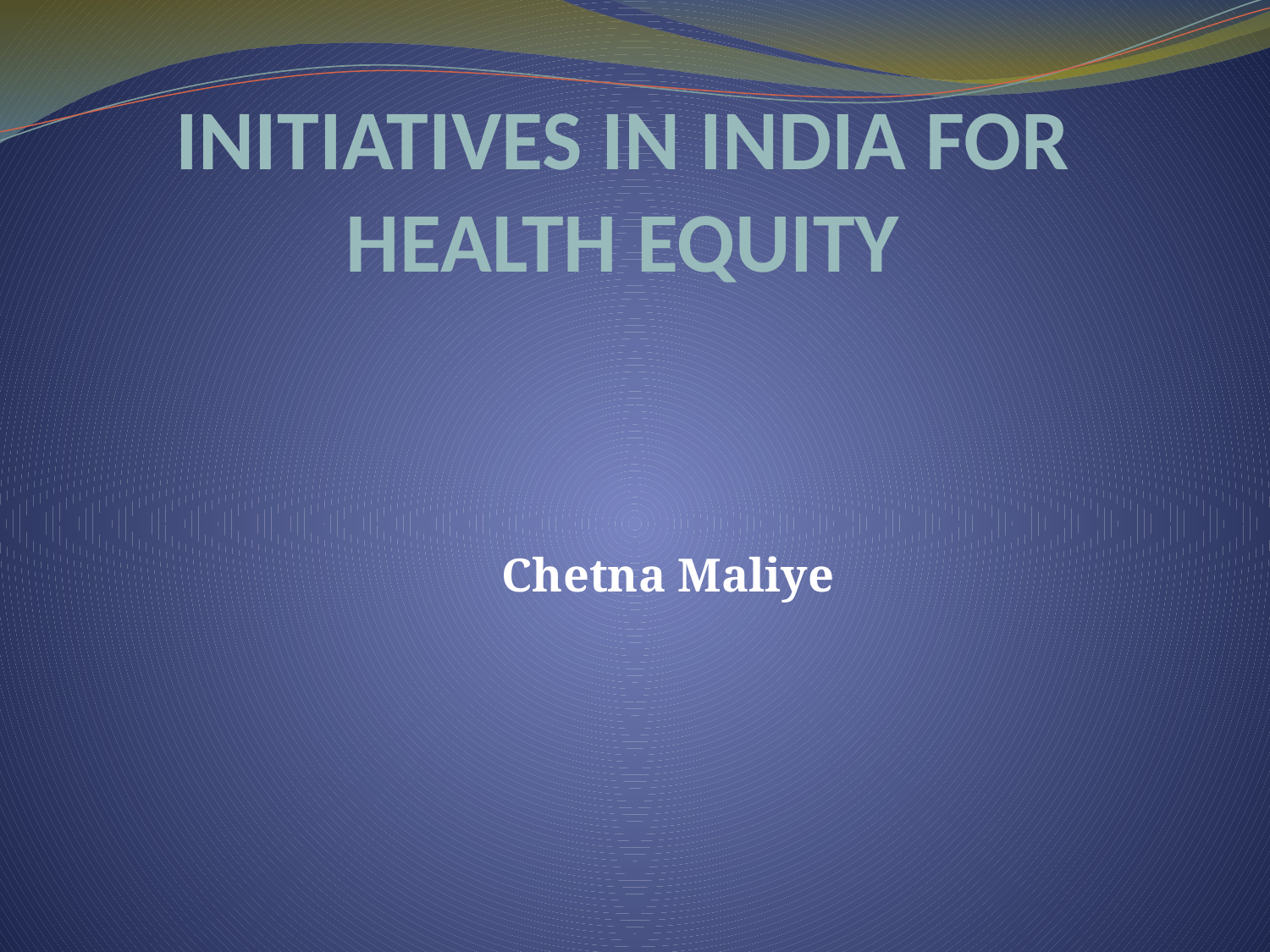

# INITIATIVES IN INDIA FOR HEALTH EQUITY
 Chetna Maliye